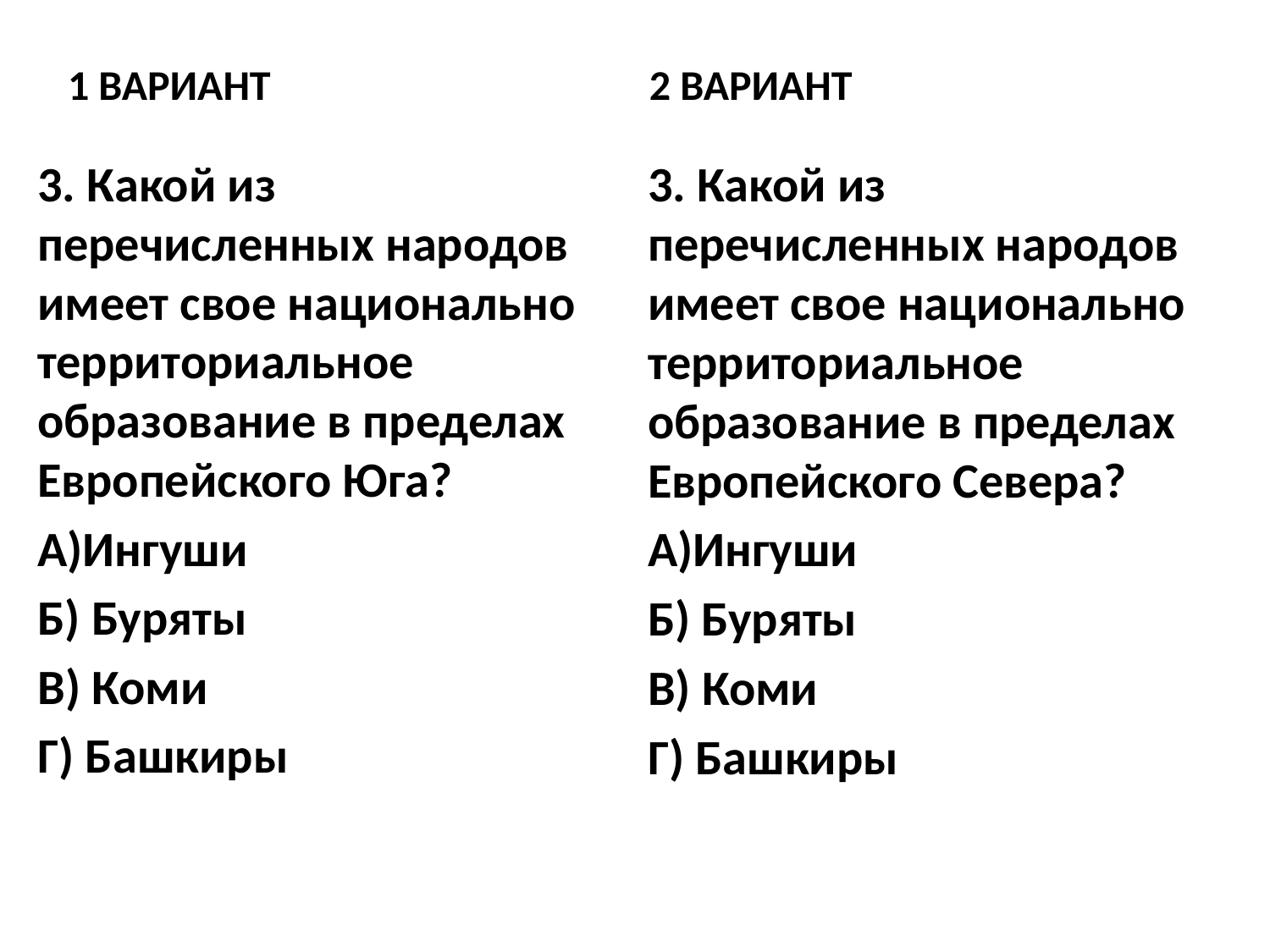

1 ВАРИАНТ
2 ВАРИАНТ
3. Какой из перечисленных народов имеет свое национально территориальное образование в пределах Европейского Юга?
А)Ингуши
Б) Буряты
В) Коми
Г) Башкиры
3. Какой из перечисленных народов имеет свое национально территориальное образование в пределах Европейского Севера?
А)Ингуши
Б) Буряты
В) Коми
Г) Башкиры